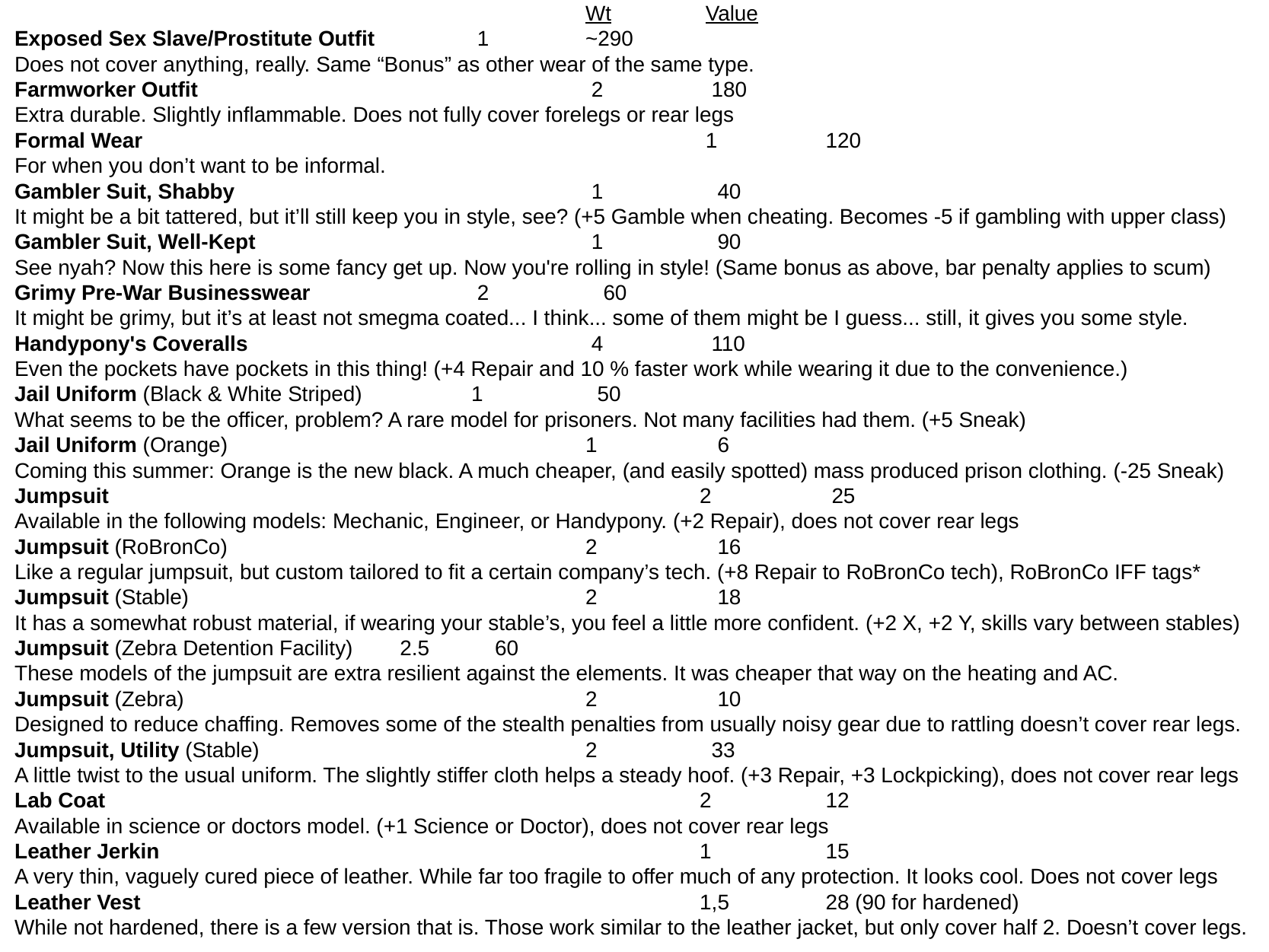

Wt  	 Value
Exposed Sex Slave/Prostitute Outfit  	 1 	~290
Does not cover anything, really. Same “Bonus” as other wear of the same type.
Farmworker Outfit 				 2 	  180
Extra durable. Slightly inflammable. Does not fully cover forelegs or rear legs
Formal Wear 					 1	  120
For when you don’t want to be informal.
Gambler Suit, Shabby	 			 1	   40
It might be a bit tattered, but it’ll still keep you in style, see? (+5 Gamble when cheating. Becomes -5 if gambling with upper class)
Gambler Suit, Well-Kept  			 1	   90
See nyah? Now this here is some fancy get up. Now you're rolling in style! (Same bonus as above, bar penalty applies to scum)
Grimy Pre-War Businesswear		 2 	   60
It might be grimy, but it’s at least not smegma coated... I think... some of them might be I guess... still, it gives you some style.
Handypony's Coveralls 			 4	  110
Even the pockets have pockets in this thing! (+4 Repair and 10 % faster work while wearing it due to the convenience.)
Jail Uniform (Black & White Striped) 	1 	  50
What seems to be the officer, problem? A rare model for prisoners. Not many facilities had them. (+5 Sneak)
Jail Uniform (Orange) 				1  	   6
Coming this summer: Orange is the new black. A much cheaper, (and easily spotted) mass produced prison clothing. (-25 Sneak)
Jumpsuit 	 					2 	   25
Available in the following models: Mechanic, Engineer, or Handypony. (+2 Repair), does not cover rear legs
Jumpsuit (RoBronCo)				2 	   16
Like a regular jumpsuit, but custom tailored to fit a certain company’s tech. (+8 Repair to RoBronCo tech), RoBronCo IFF tags*
Jumpsuit (Stable) 				2	   18
It has a somewhat robust material, if wearing your stable’s, you feel a little more confident. (+2 X, +2 Y, skills vary between stables)
Jumpsuit (Zebra Detention Facility)        2.5 	    60
These models of the jumpsuit are extra resilient against the elements. It was cheaper that way on the heating and AC.
Jumpsuit (Zebra) 				2 	   10
Designed to reduce chaffing. Removes some of the stealth penalties from usually noisy gear due to rattling doesn’t cover rear legs.
Jumpsuit, Utility (Stable) 			2 	  33
A little twist to the usual uniform. The slightly stiffer cloth helps a steady hoof. (+3 Repair, +3 Lockpicking), does not cover rear legs
Lab Coat						2 	  12
Available in science or doctors model. (+1 Science or Doctor), does not cover rear legs
Leather Jerkin					1 	  15
A very thin, vaguely cured piece of leather. While far too fragile to offer much of any protection. It looks cool. Does not cover legs
Leather Vest 					1,5	  28 (90 for hardened)
While not hardened, there is a few version that is. Those work similar to the leather jacket, but only cover half 2. Doesn’t cover legs.